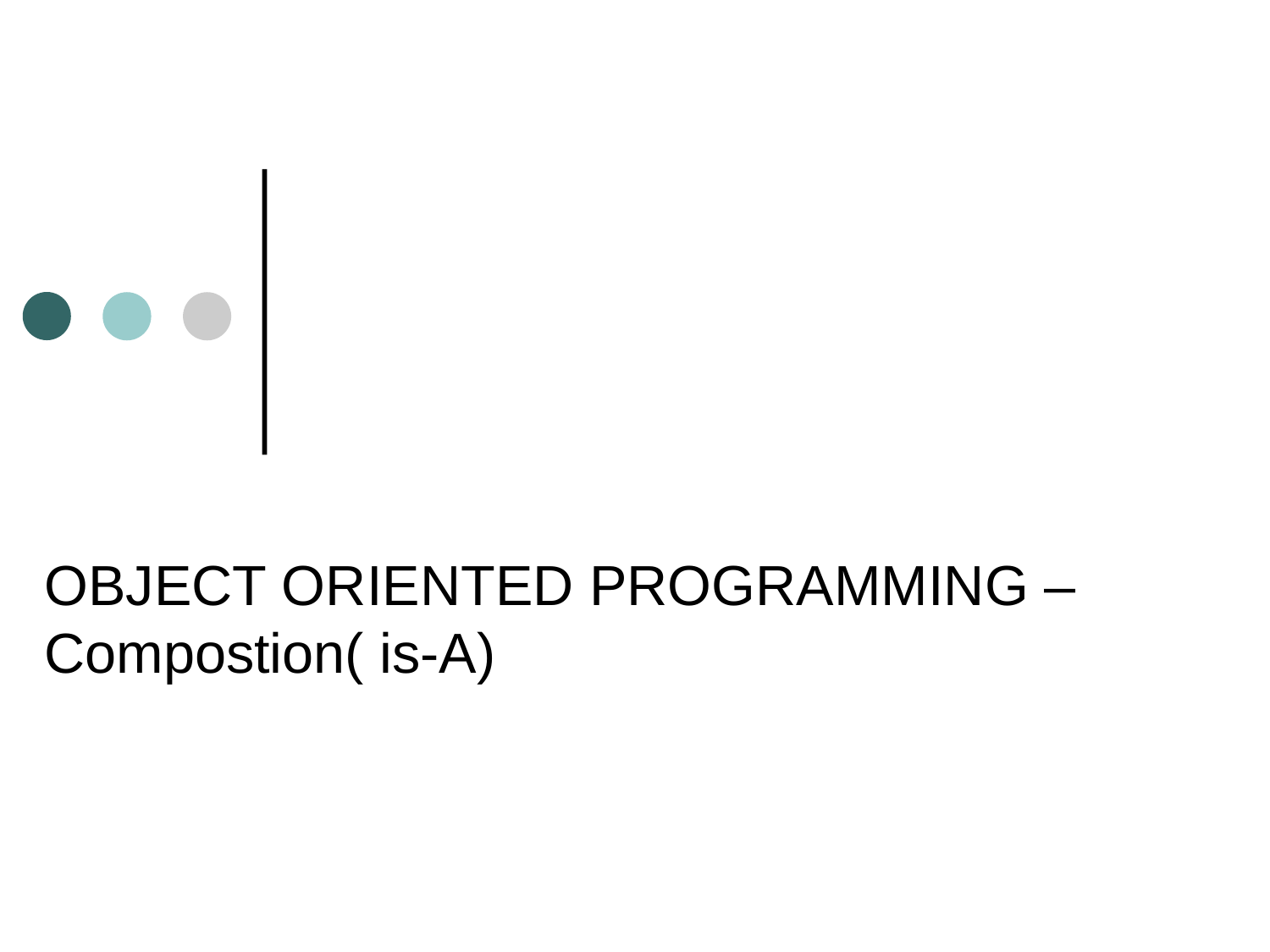

# OBJECT ORIENTED PROGRAMMING – Compostion( is-A)